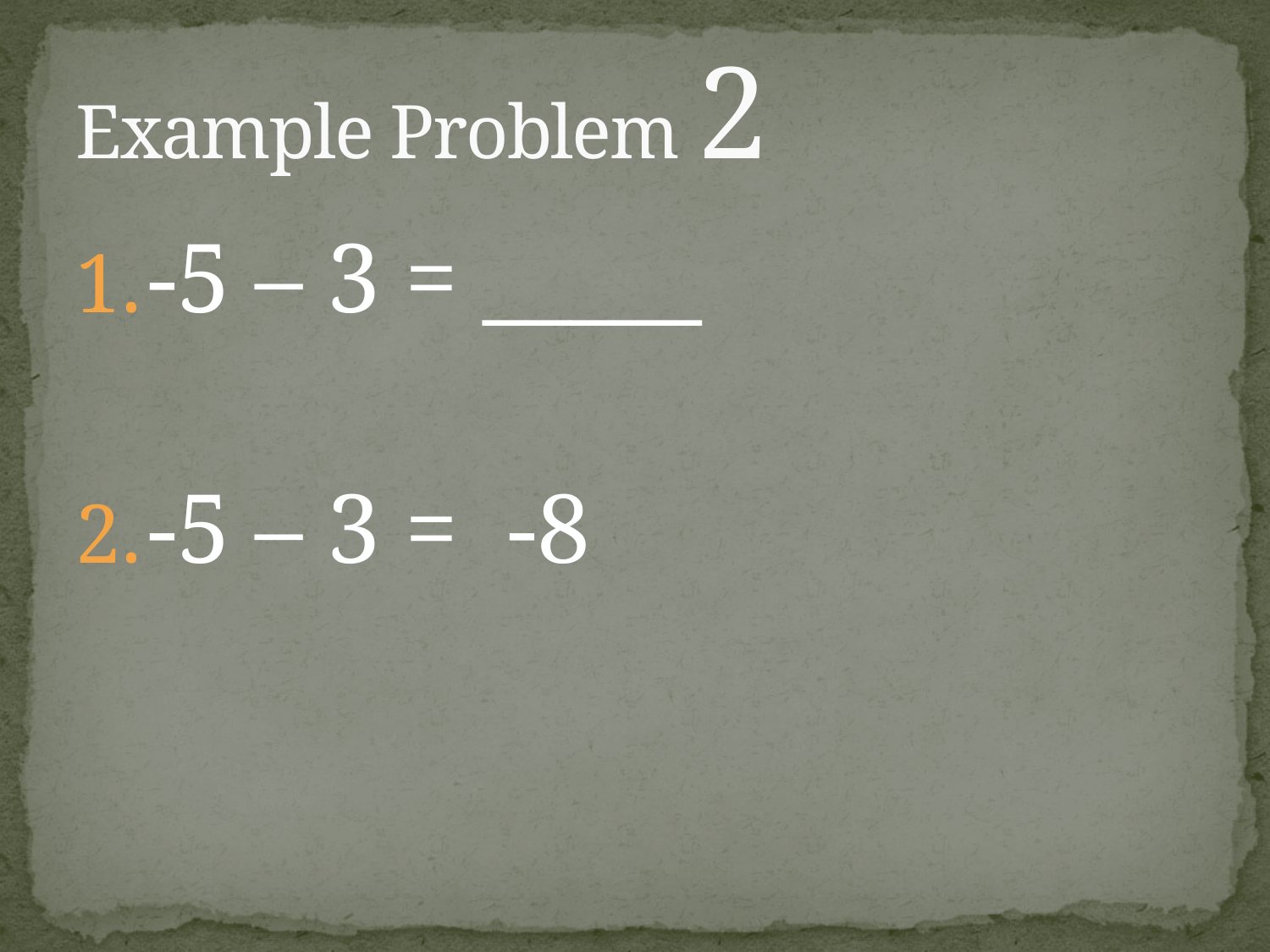

# Example Problem 2
-5 – 3 = _____

-5 – 3 =  -8